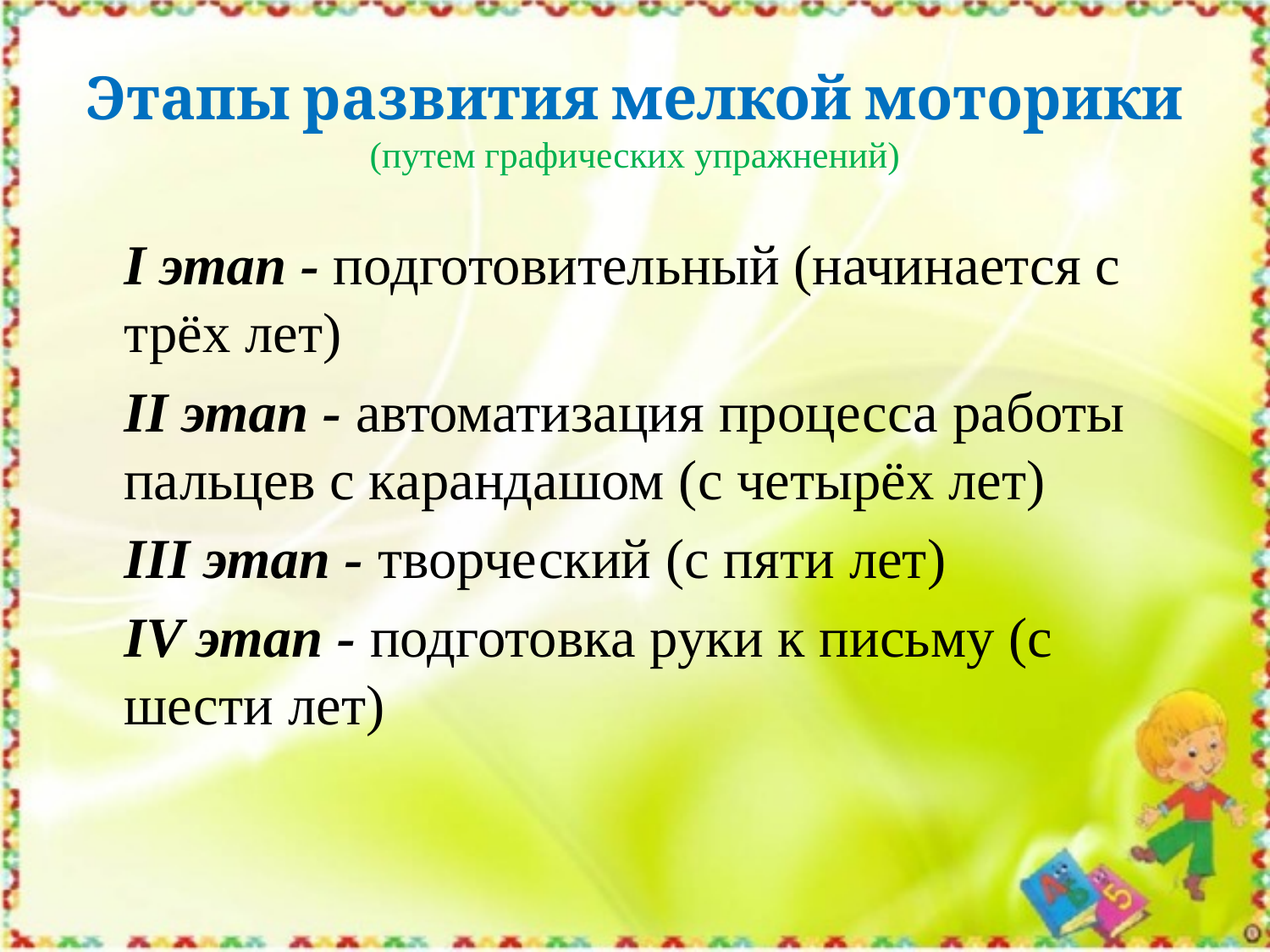

# Этапы развития мелкой моторики (путем графических упражнений)
I этап - подготовительный (начинается с трёх лет)
II этап - автоматизация процесса работы пальцев с карандашом (с четырёх лет)
III этап - творческий (с пяти лет)
IV этап - подготовка руки к письму (с шести лет)